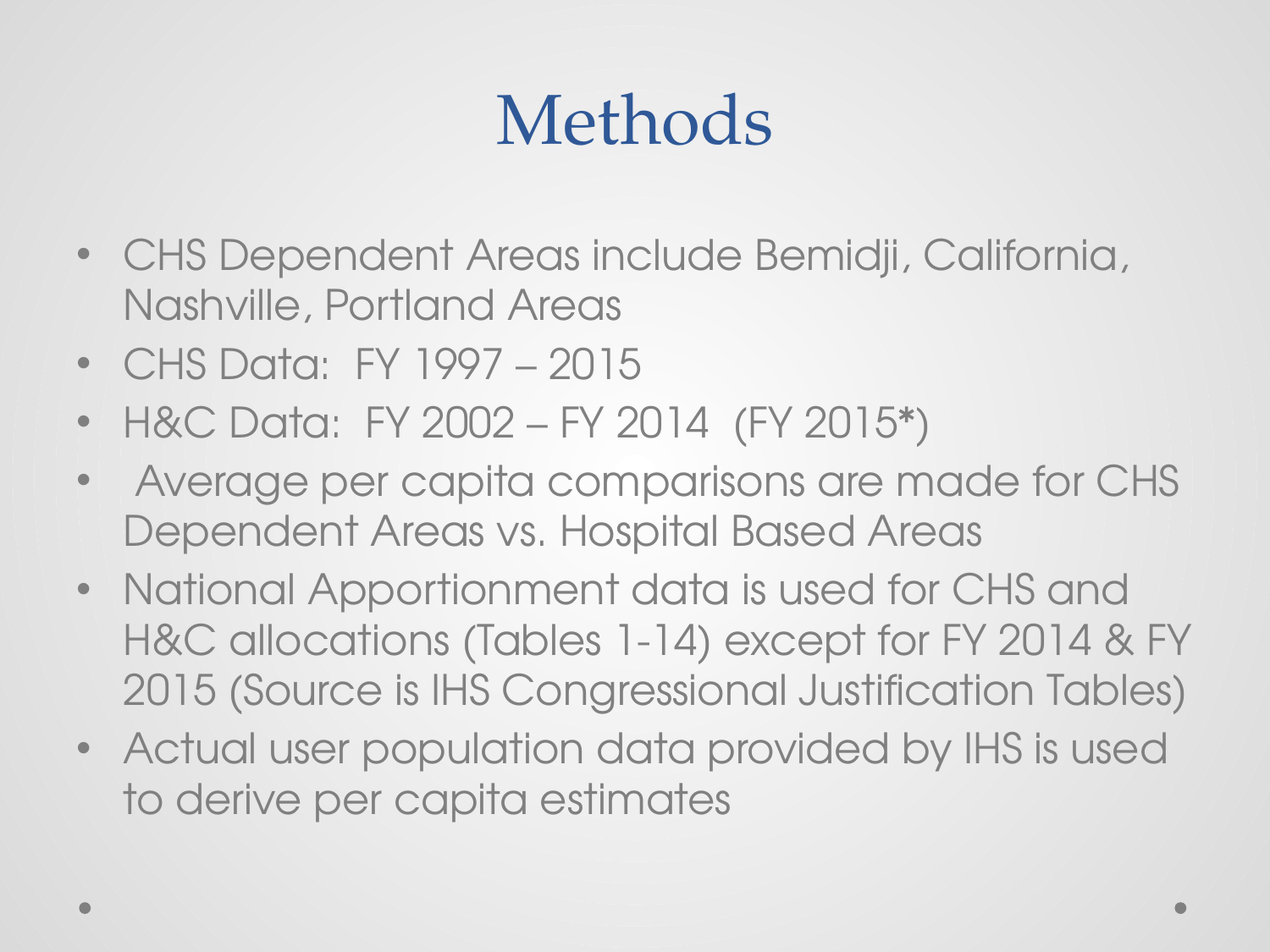

# Methods
CHS Dependent Areas include Bemidji, California, Nashville, Portland Areas
CHS Data:  FY 1997 – 2015
H&C Data:  FY 2002 – FY 2014  (FY 2015*)
 Average per capita comparisons are made for CHS Dependent Areas vs. Hospital Based Areas
National Apportionment data is used for CHS and H&C allocations (Tables 1-14) except for FY 2014 & FY 2015 (Source is IHS Congressional Justification Tables)
Actual user population data provided by IHS is used to derive per capita estimates